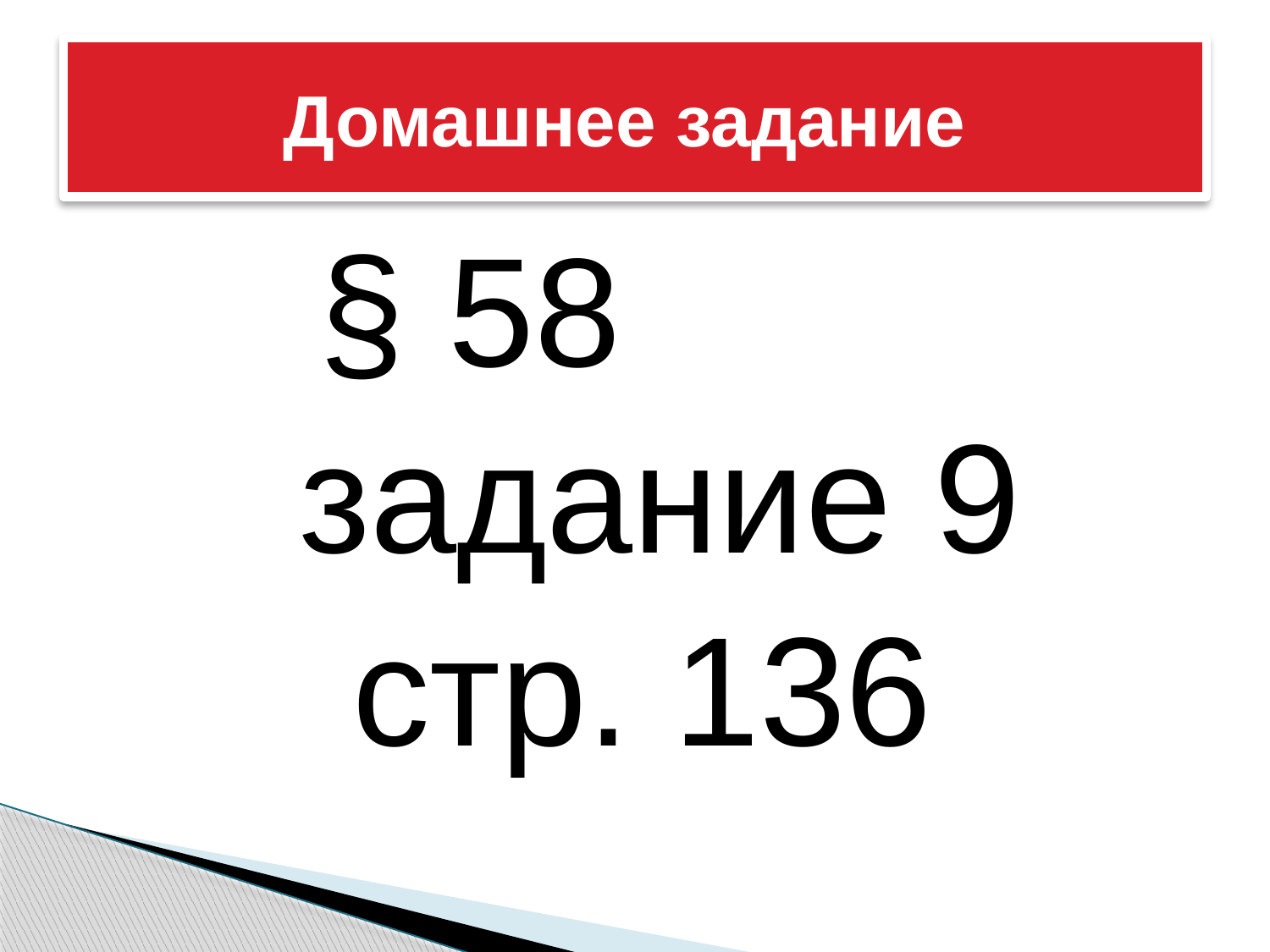

# Домашнее задание
§ 58         задание 9
стр. 136